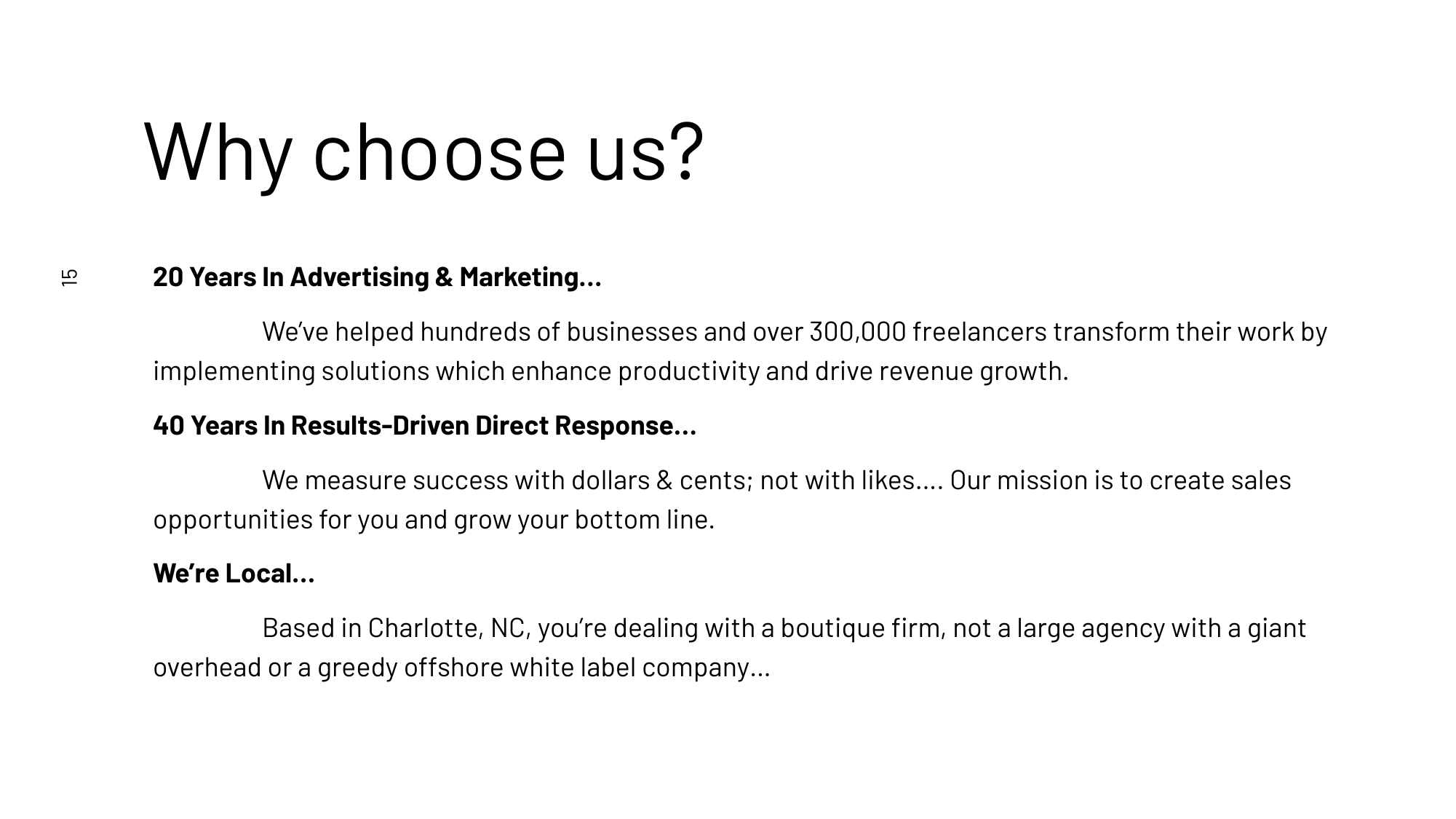

# Why choose us?
20 Years In Advertising & Marketing…
	We’ve helped hundreds of businesses and over 300,000 freelancers transform their work by 	implementing solutions which enhance productivity and drive revenue growth.
40 Years In Results-Driven Direct Response…
	We measure success with dollars & cents; not with likes…. Our mission is to create sales 	opportunities for you and grow your bottom line.
We’re Local…
	Based in Charlotte, NC, you’re dealing with a boutique firm, not a large agency with a giant 	overhead or a greedy offshore white label company…
15